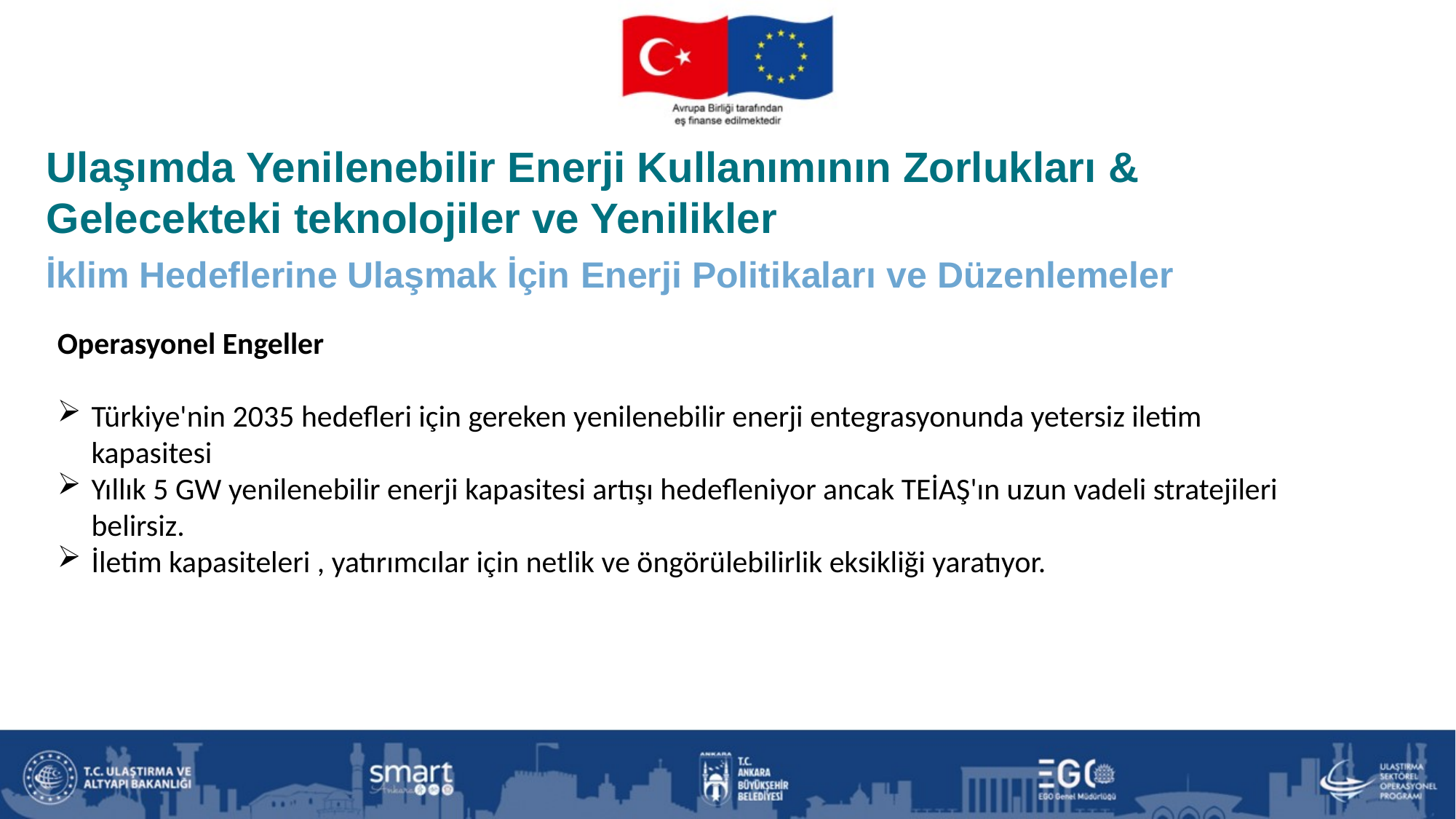

Ulaşımda Yenilenebilir Enerji Kullanımının Zorlukları & Gelecekteki teknolojiler ve Yenilikler
İklim Hedeflerine Ulaşmak İçin Enerji Politikaları ve Düzenlemeler

Operasyonel Engeller

Türkiye'nin 2035 hedefleri için gereken yenilenebilir enerji entegrasyonunda yetersiz iletim kapasitesi
Yıllık 5 GW yenilenebilir enerji kapasitesi artışı hedefleniyor ancak TEİAŞ'ın uzun vadeli stratejileri belirsiz.
İletim kapasiteleri , yatırımcılar için netlik ve öngörülebilirlik eksikliği yaratıyor.